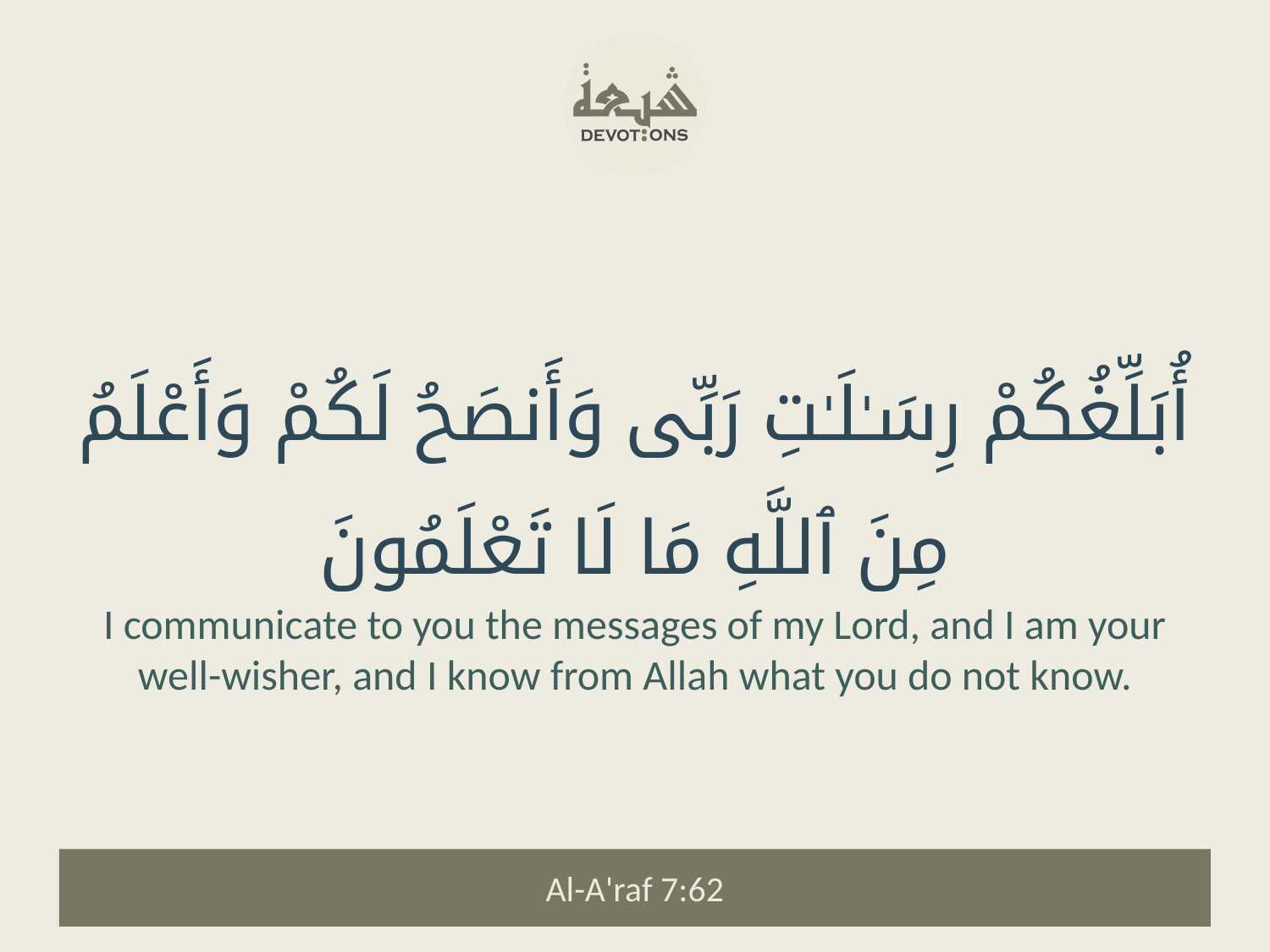

أُبَلِّغُكُمْ رِسَـٰلَـٰتِ رَبِّى وَأَنصَحُ لَكُمْ وَأَعْلَمُ مِنَ ٱللَّهِ مَا لَا تَعْلَمُونَ
I communicate to you the messages of my Lord, and I am your well-wisher, and I know from Allah what you do not know.
Al-A'raf 7:62